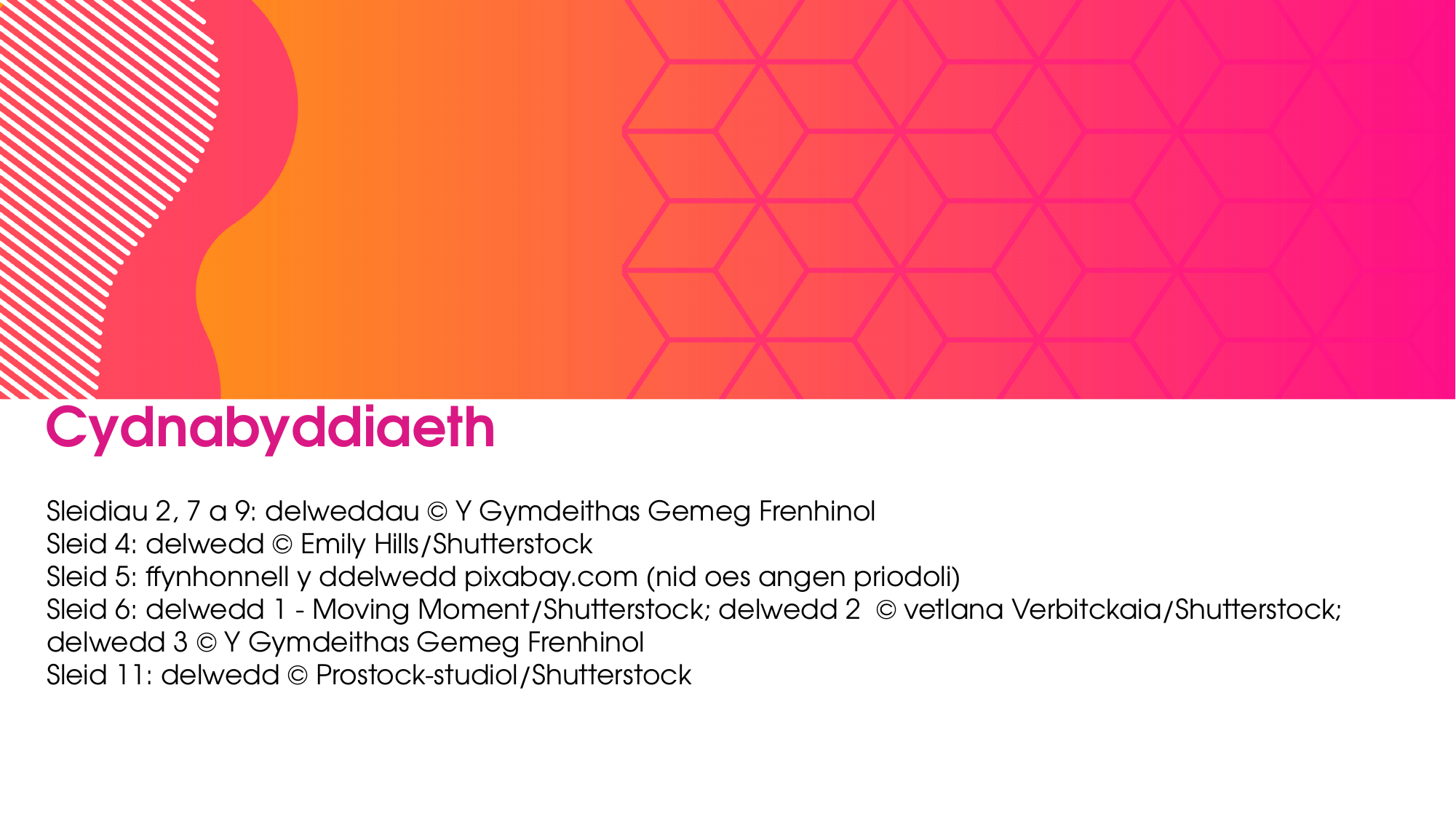

Cydnabyddiaeth

Sleidiau 2, 7 a 9: delweddau © Y Gymdeithas Gemeg Frenhinol
Sleid 4: delwedd © Emily Hills/Shutterstock
Sleid 5: ffynhonnell y ddelwedd pixabay.com (nid oes angen priodoli)
Sleid 6: delwedd 1 - Moving Moment/Shutterstock; delwedd 2  © vetlana Verbitckaia/Shutterstock; delwedd 3 © Y Gymdeithas Gemeg Frenhinol
Sleid 11: delwedd © Prostock-studiol/Shutterstock